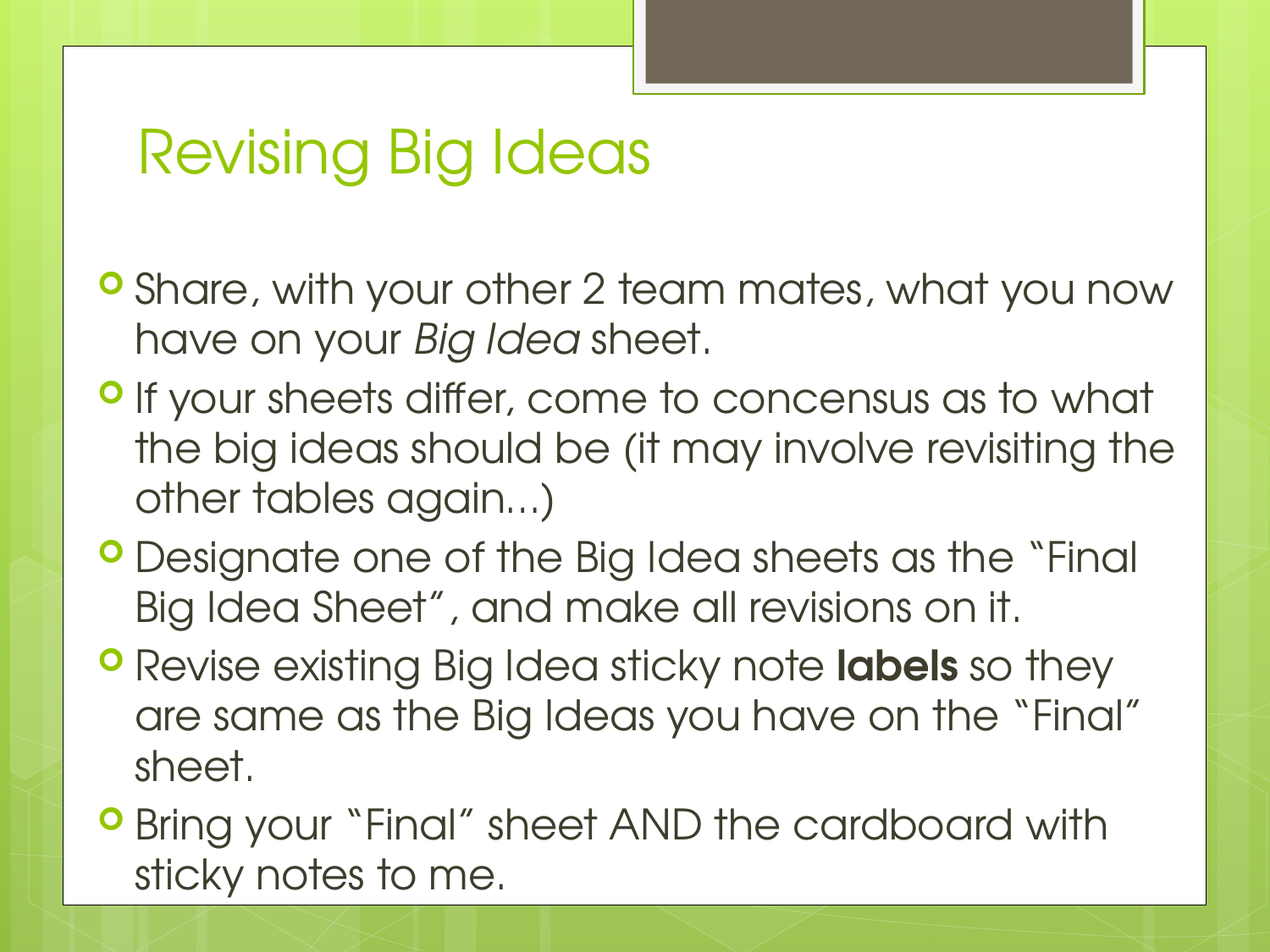

# Revising Big Ideas
Share, with your other 2 team mates, what you now have on your Big Idea sheet.
If your sheets differ, come to concensus as to what the big ideas should be (it may involve revisiting the other tables again…)
Designate one of the Big Idea sheets as the “Final Big Idea Sheet”, and make all revisions on it.
Revise existing Big Idea sticky note labels so they  are same as the Big Ideas you have on the “Final” sheet.
Bring your “Final” sheet AND the cardboard with sticky notes to me.